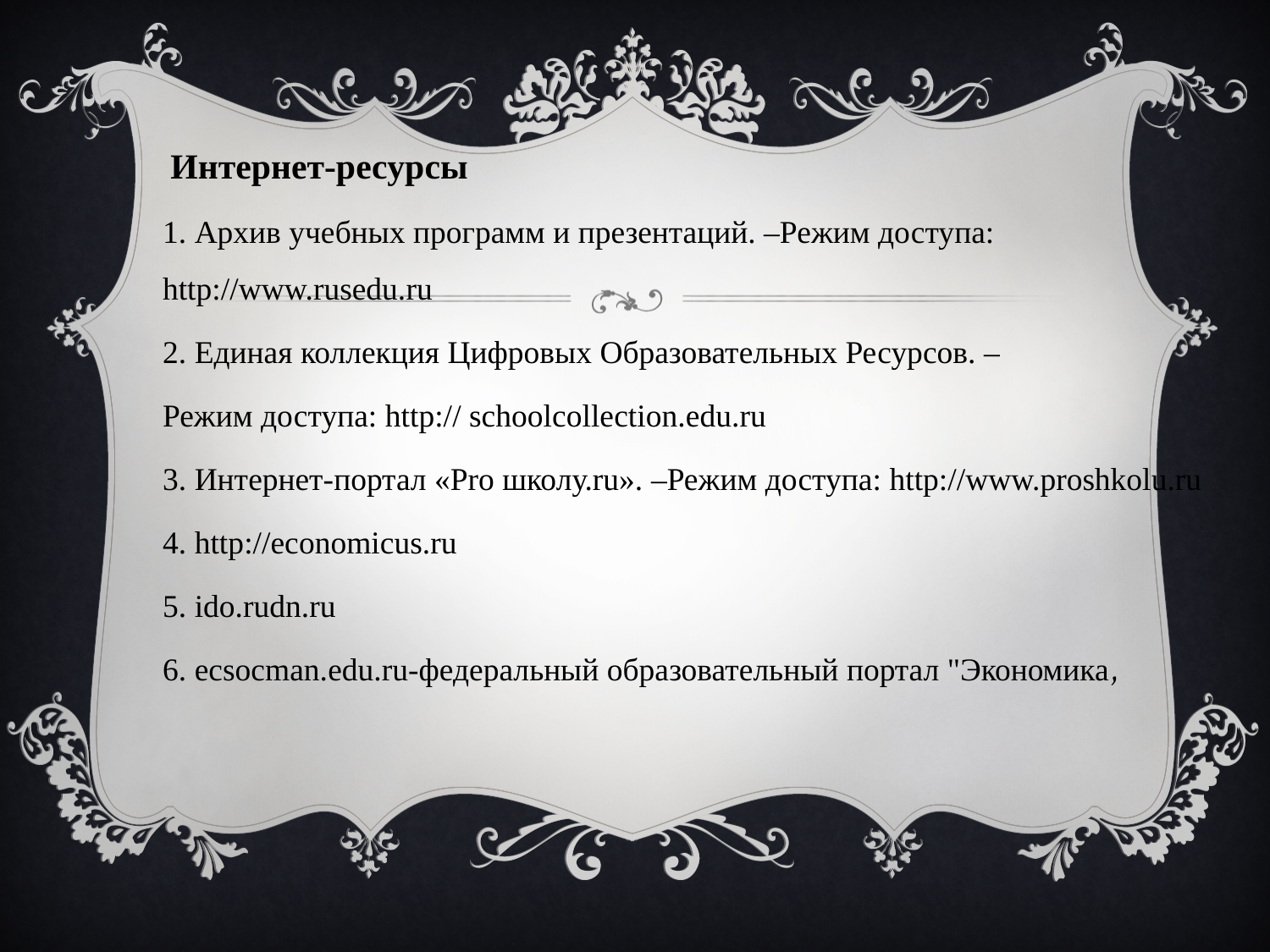

Интернет-ресурсы
1. Архив учебных программ и презентаций. –Режим доступа: http://www.rusedu.ru
2. Единая коллекция Цифровых Образовательных Ресурсов. –
Режим доступа: http:// schoolcollection.edu.ru
3. Интернет-портал «Рrо школу.ru». –Режим доступа: http://www.proshkolu.ru
4. http://economicus.ru
5. ido.rudn.ru
6. ecsocman.edu.ru-федеральный образовательный портал "Экономика,
#